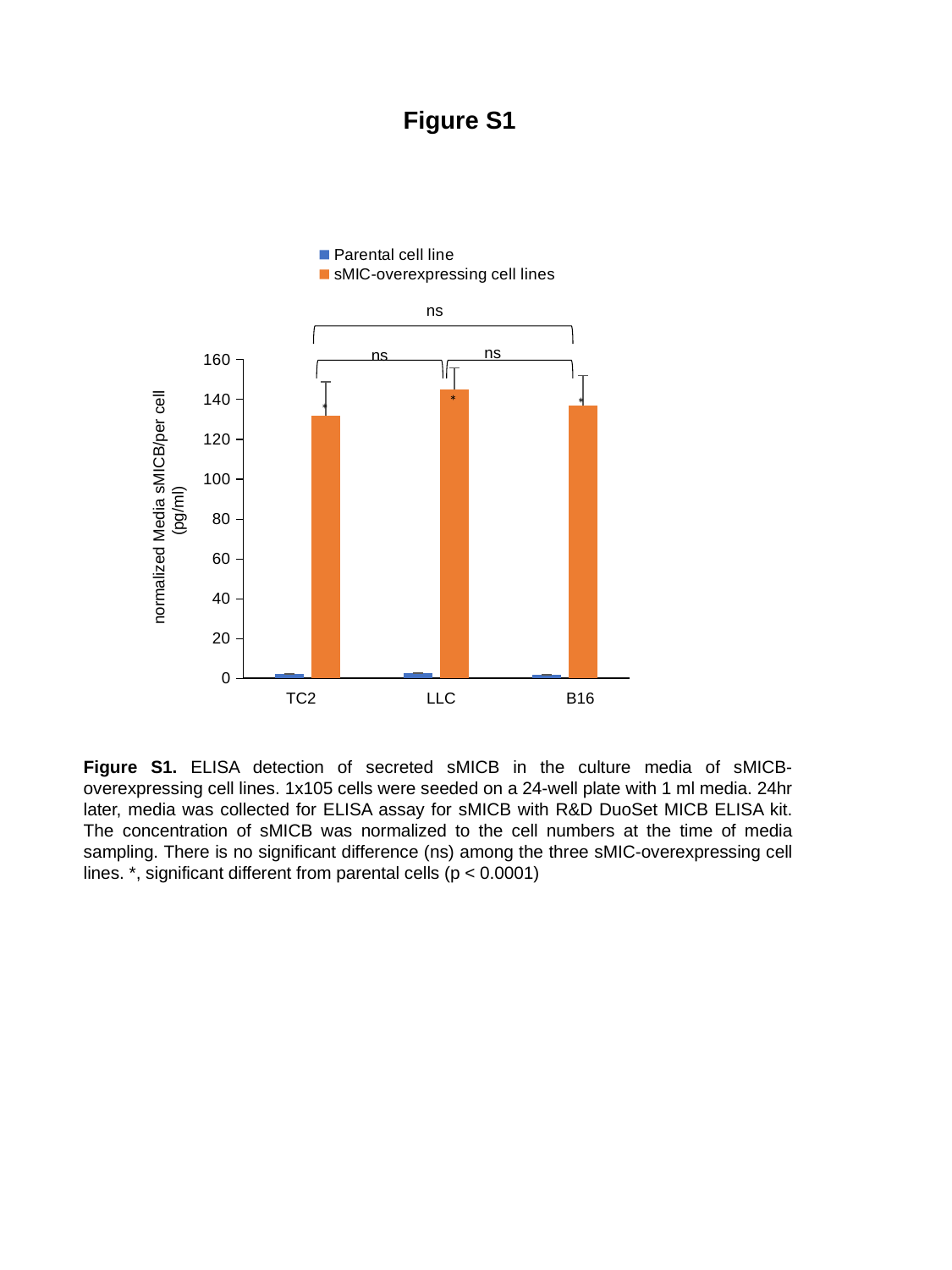

Figure S1

### Chart

| Category |  |  |
|---|---|---|
ns

ns
ns
*
*
*
normalized Media sMICB/per cell
                    (pg/ml)
TC2
LLC
B16
Figure S1. ELISA detection of secreted sMICB in the culture media of sMICB-overexpressing cell lines. 1x105 cells were seeded on a 24-well plate with 1 ml media. 24hr later, media was collected for ELISA assay for sMICB with R&D DuoSet MICB ELISA kit. The concentration of sMICB was normalized to the cell numbers at the time of media sampling. There is no significant difference (ns) among the three sMIC-overexpressing cell lines. *, significant different from parental cells (p < 0.0001)